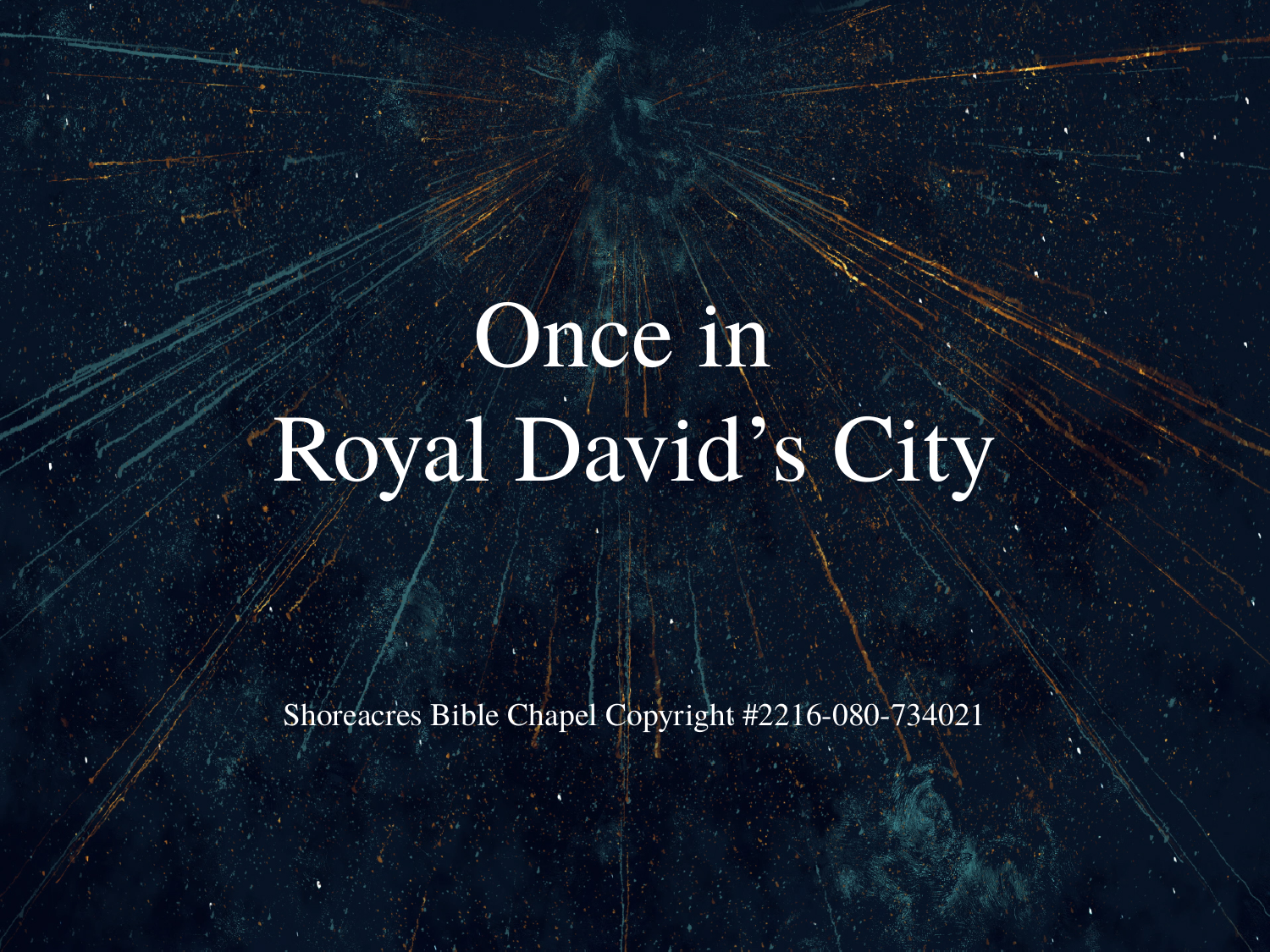

# Once in Royal David’s City
Shoreacres Bible Chapel Copyright #2216-080-734021